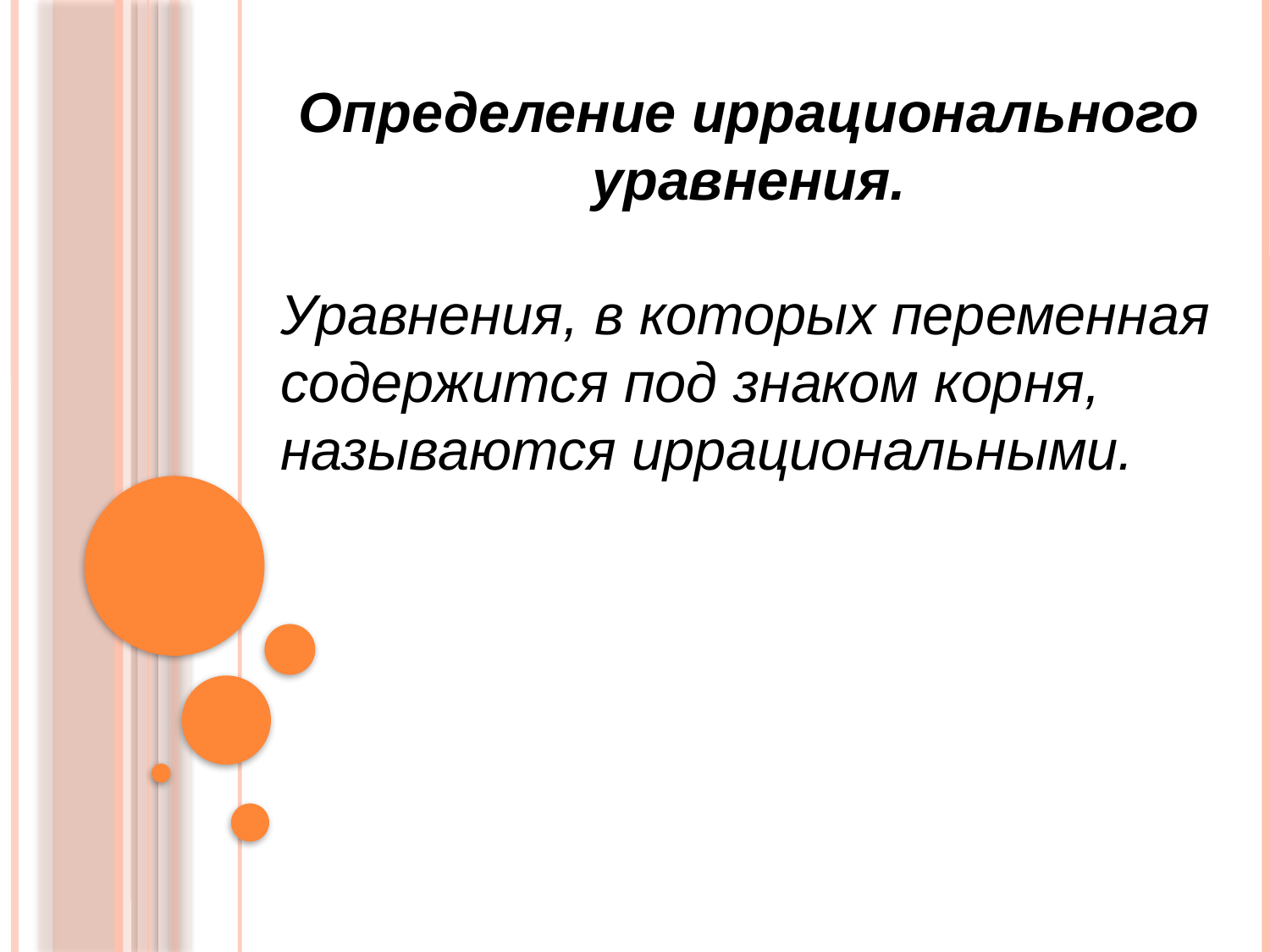

Определение иррационального уравнения.

Уравнения, в которых переменная содержится под знаком корня, называются иррациональными.